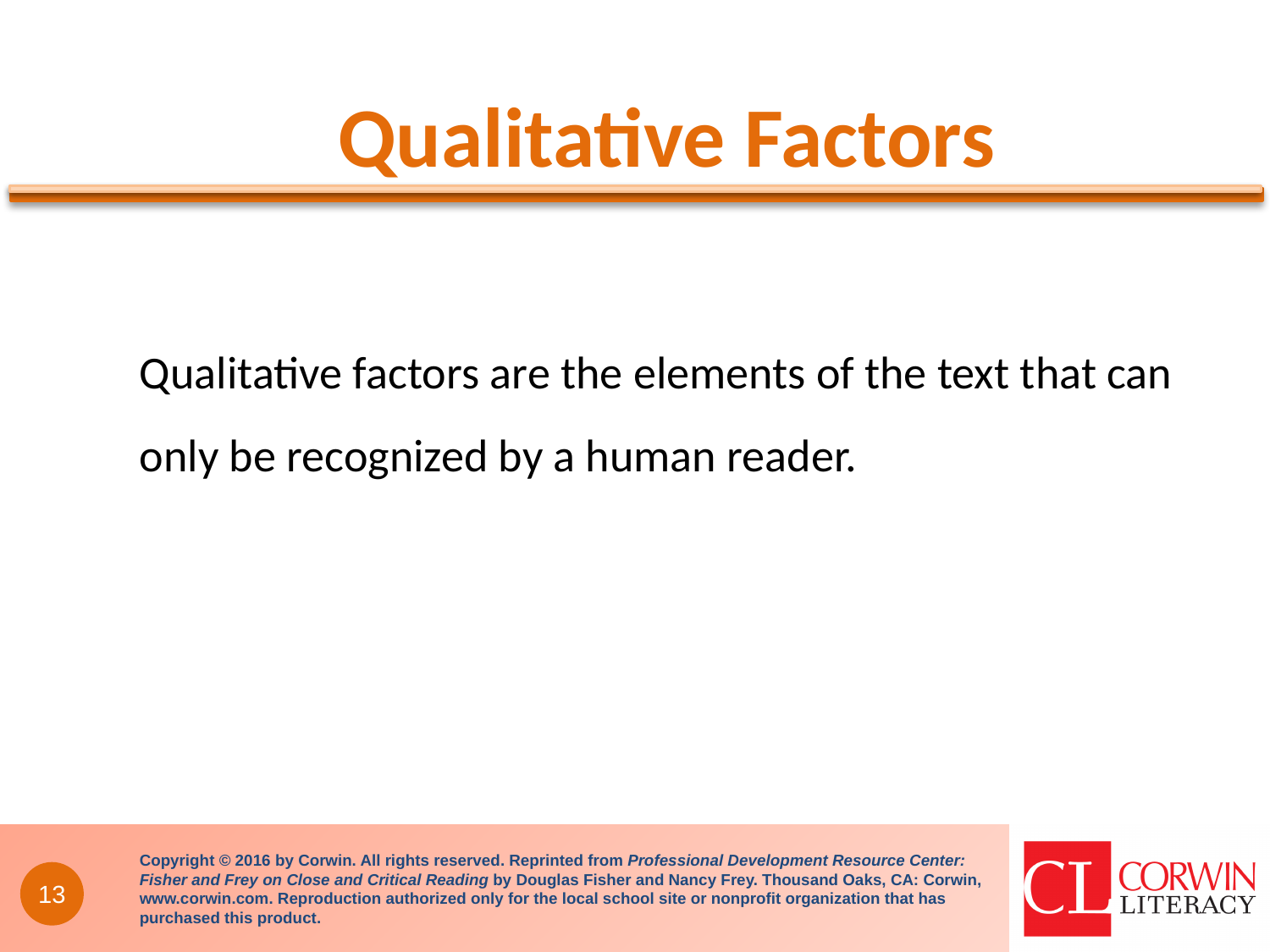

# Qualitative Factors
Qualitative factors are the elements of the text that can only be recognized by a human reader.
Copyright © 2016 by Corwin. All rights reserved. Reprinted from Professional Development Resource Center: Fisher and Frey on Close and Critical Reading by Douglas Fisher and Nancy Frey. Thousand Oaks, CA: Corwin, www.corwin.com. Reproduction authorized only for the local school site or nonprofit organization that has purchased this product.
13